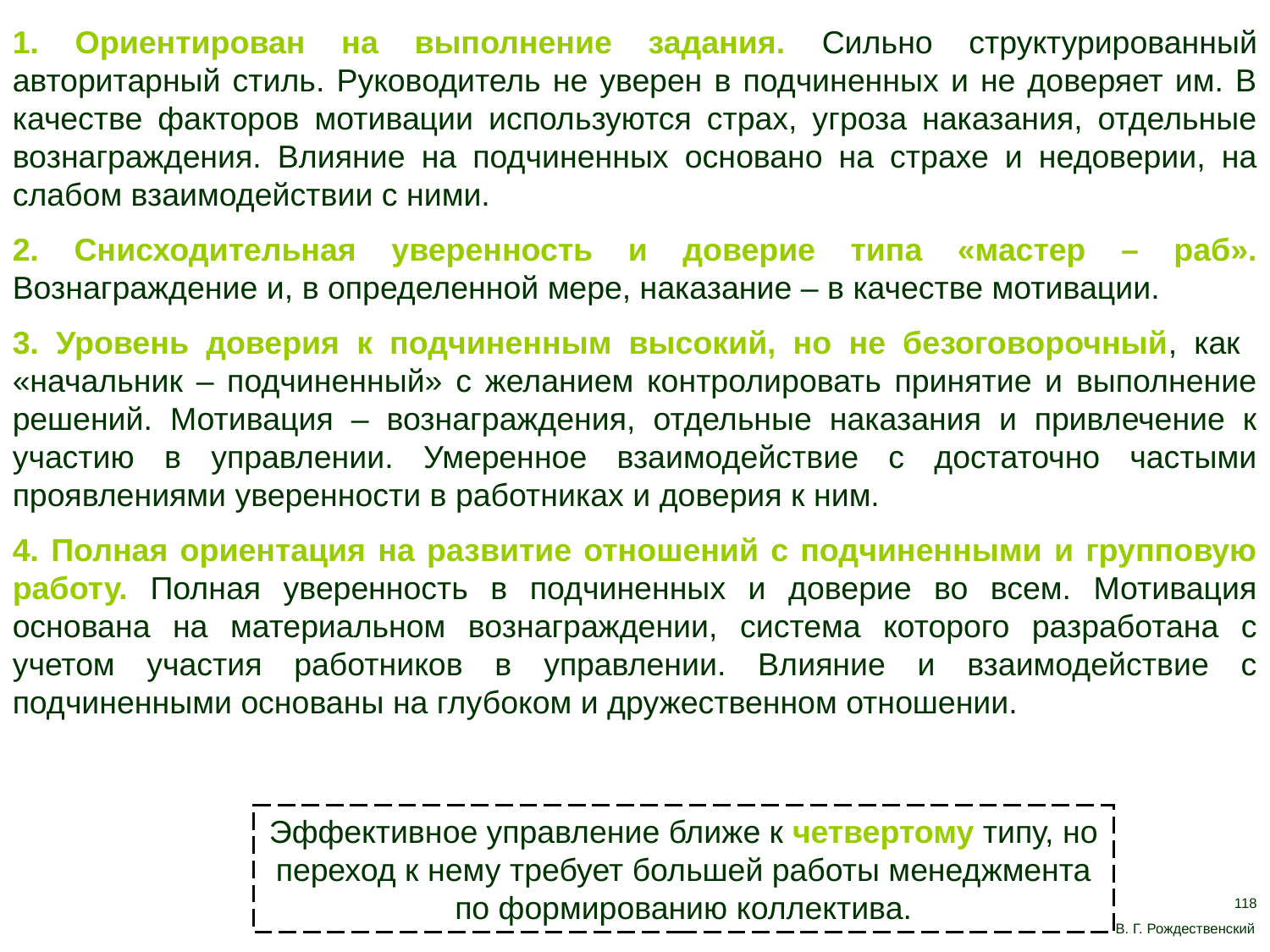

1. Ориентирован на выполнение задания. Сильно структурированный авторитарный стиль. Руководитель не уверен в подчиненных и не доверяет им. В качестве факторов мотивации используются страх, угроза наказания, отдельные вознаграждения. Влияние на подчиненных основано на страхе и недоверии, на слабом взаимодействии с ними.

2. Снисходительная уверенность и доверие типа «мастер – раб». Вознаграждение и, в определенной мере, наказание – в качестве мотивации.

3. Уровень доверия к подчиненным высокий, но не безоговорочный, как  «начальник – подчиненный» с желанием контролировать принятие и выполнение решений. Мотивация – вознаграждения, отдельные наказания и привлечение к участию в управлении. Умеренное взаимодействие с достаточно частыми проявлениями уверенности в работниках и доверия к ним.

4. Полная ориентация на развитие отношений с подчиненными и групповую работу. Полная уверенность в подчиненных и доверие во всем. Мотивация основана на материальном вознаграждении, система которого разработана с учетом участия работников в управлении. Влияние и взаимодействие с подчиненными основаны на глубоком и дружественном отношении.
Эффективное управление ближе к четвертому типу, но переход к нему требует большей работы менеджмента по формированию коллектива.
118
В. Г. Рождественский